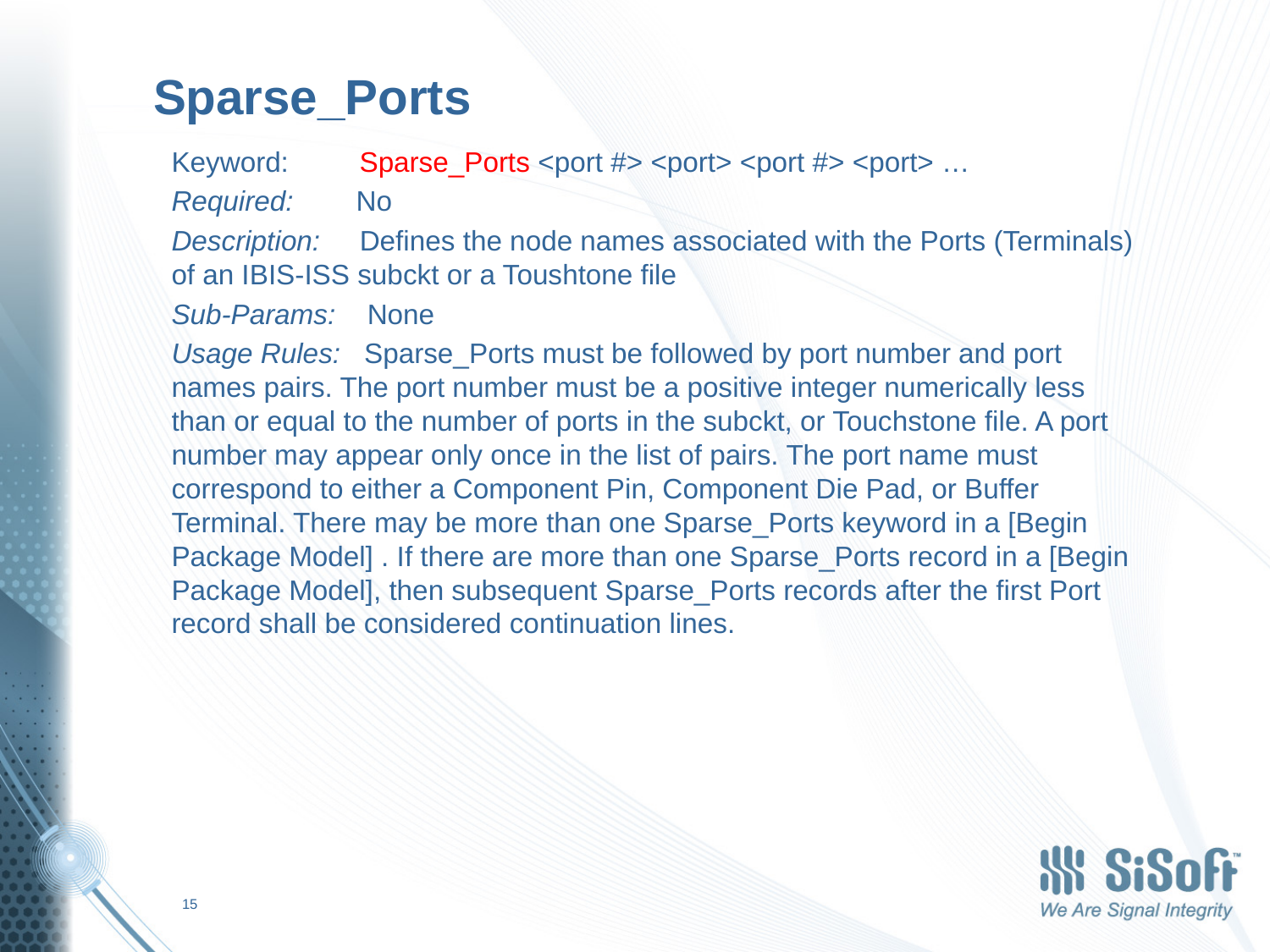

# Sparse_Ports
Keyword:         Sparse_Ports <port #> <port> <port #> <port> …
Required:        No
Description:     Defines the node names associated with the Ports (Terminals) of an IBIS-ISS subckt or a Toushtone file
Sub-Params:    None
Usage Rules:   Sparse_Ports must be followed by port number and port names pairs. The port number must be a positive integer numerically less than or equal to the number of ports in the subckt, or Touchstone file. A port number may appear only once in the list of pairs. The port name must correspond to either a Component Pin, Component Die Pad, or Buffer Terminal. There may be more than one Sparse_Ports keyword in a [Begin Package Model] . If there are more than one Sparse_Ports record in a [Begin Package Model], then subsequent Sparse_Ports records after the first Port record shall be considered continuation lines.

15